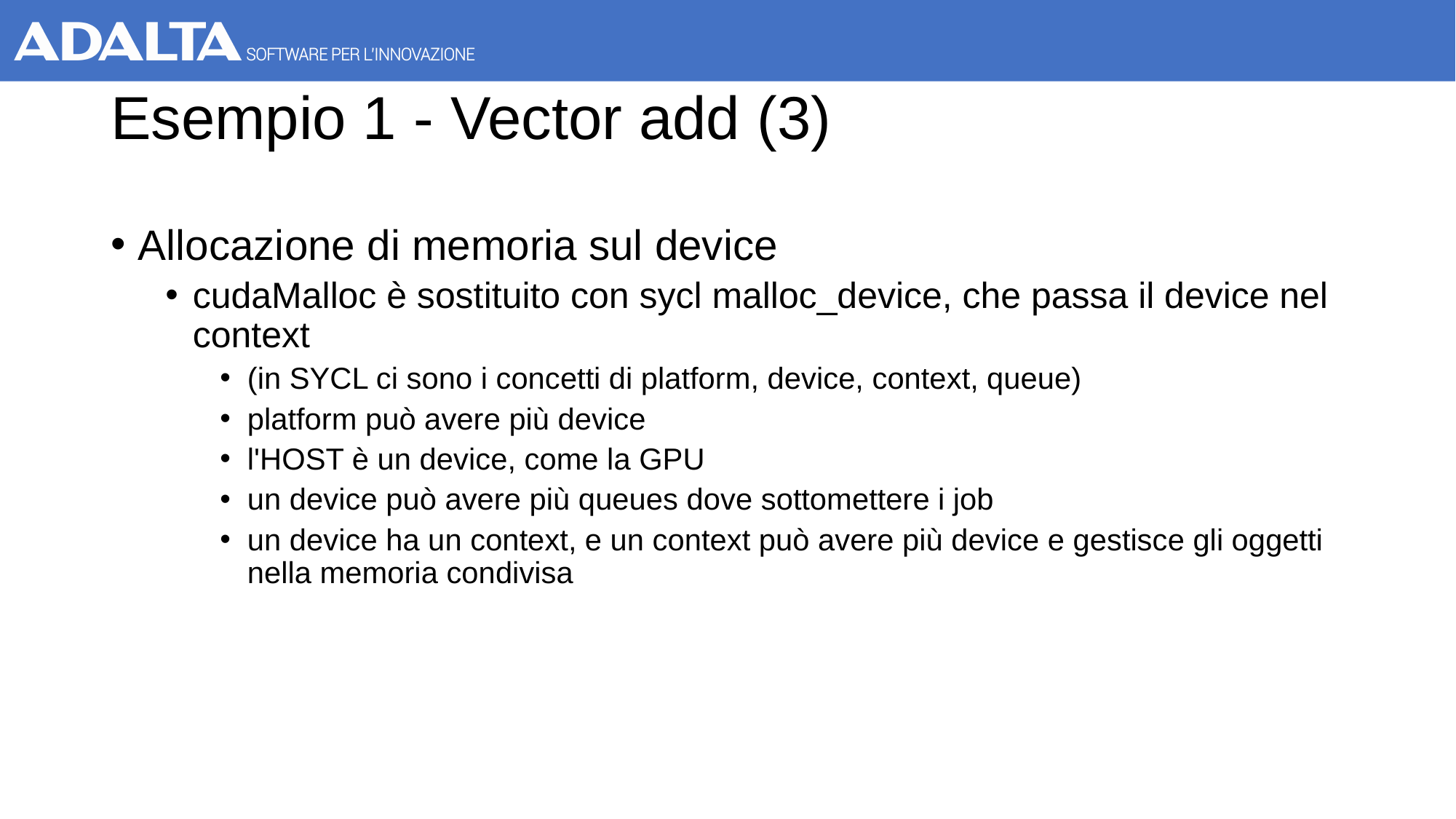

# Esempio 1 - Vector add (3)
Allocazione di memoria sul device
cudaMalloc è sostituito con sycl malloc_device, che passa il device nel context
(in SYCL ci sono i concetti di platform, device, context, queue)
platform può avere più device
l'HOST è un device, come la GPU
un device può avere più queues dove sottomettere i job
un device ha un context, e un context può avere più device e gestisce gli oggetti nella memoria condivisa